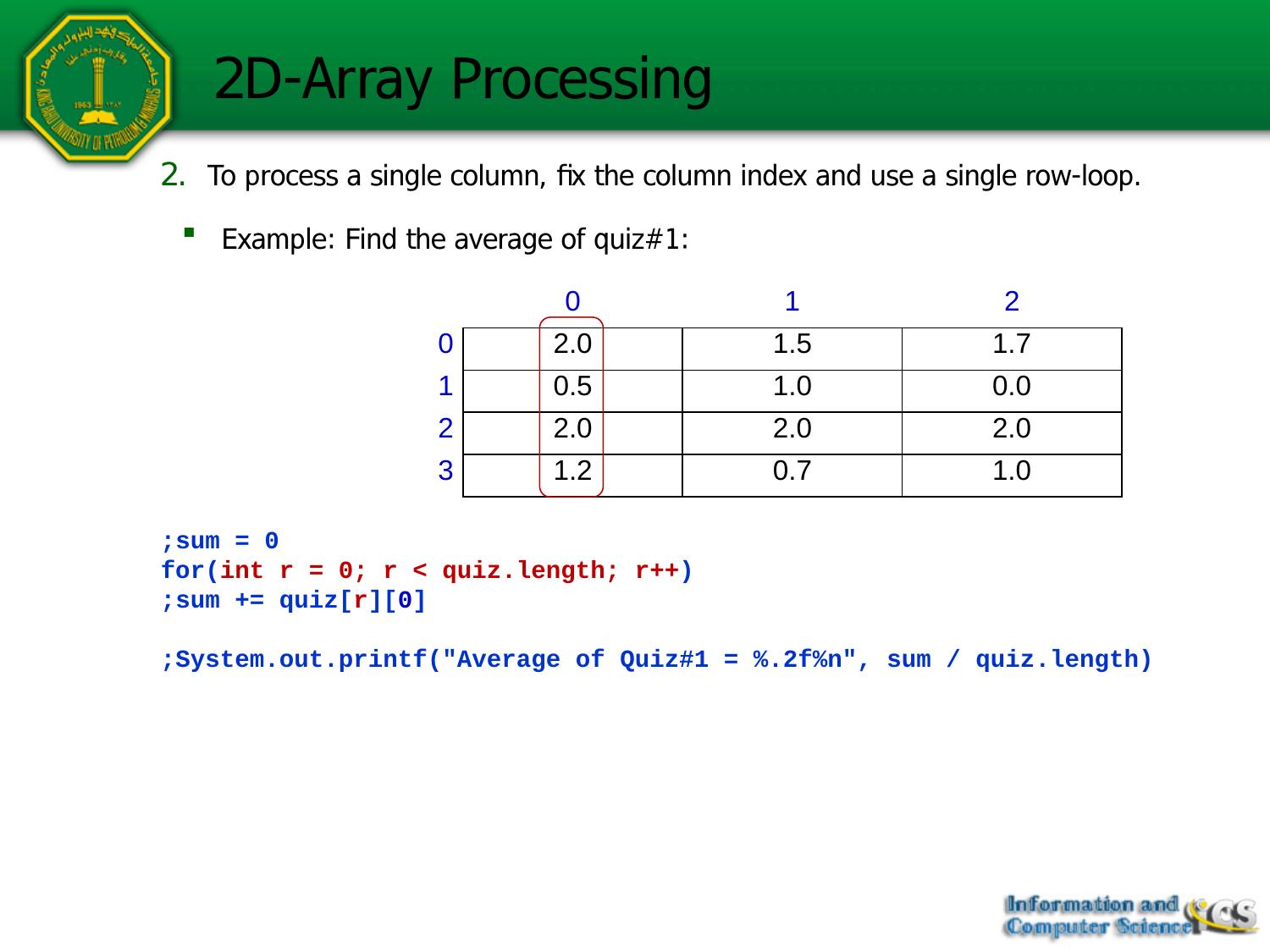

# 2D-Array Processing
2.  To process a single column, fix the column index and use a single row-loop.
 Example: Find the average of quiz#1:
|  | 0 | 1 | 2 |
| --- | --- | --- | --- |
| 0 | 2.0 | 1.5 | 1.7 |
| 1 | 0.5 | 1.0 | 0.0 |
| 2 | 2.0 | 2.0 | 2.0 |
| 3 | 1.2 | 0.7 | 1.0 |

sum = 0;
for(int r = 0; r < quiz.length; r++)
   sum += quiz[r][0];

System.out.printf("Average of Quiz#1 = %.2f%n", sum / quiz.length);